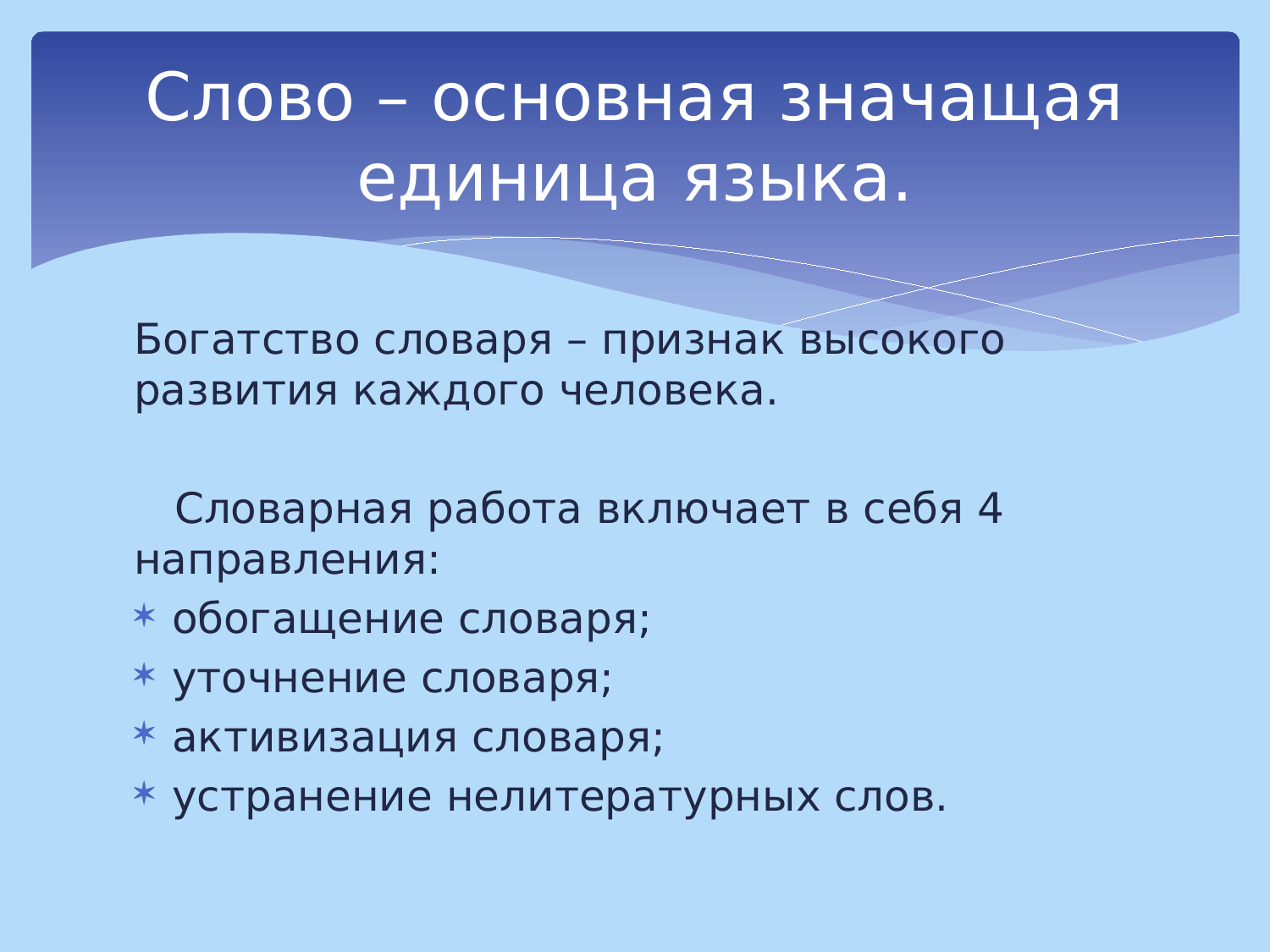

# Слово – основная значащая единица языка.

Богатство словаря – признак высокого развития каждого человека.

   Словарная работа включает в себя 4 направления:
обогащение словаря;
уточнение словаря;
активизация словаря;
устранение нелитературных слов.